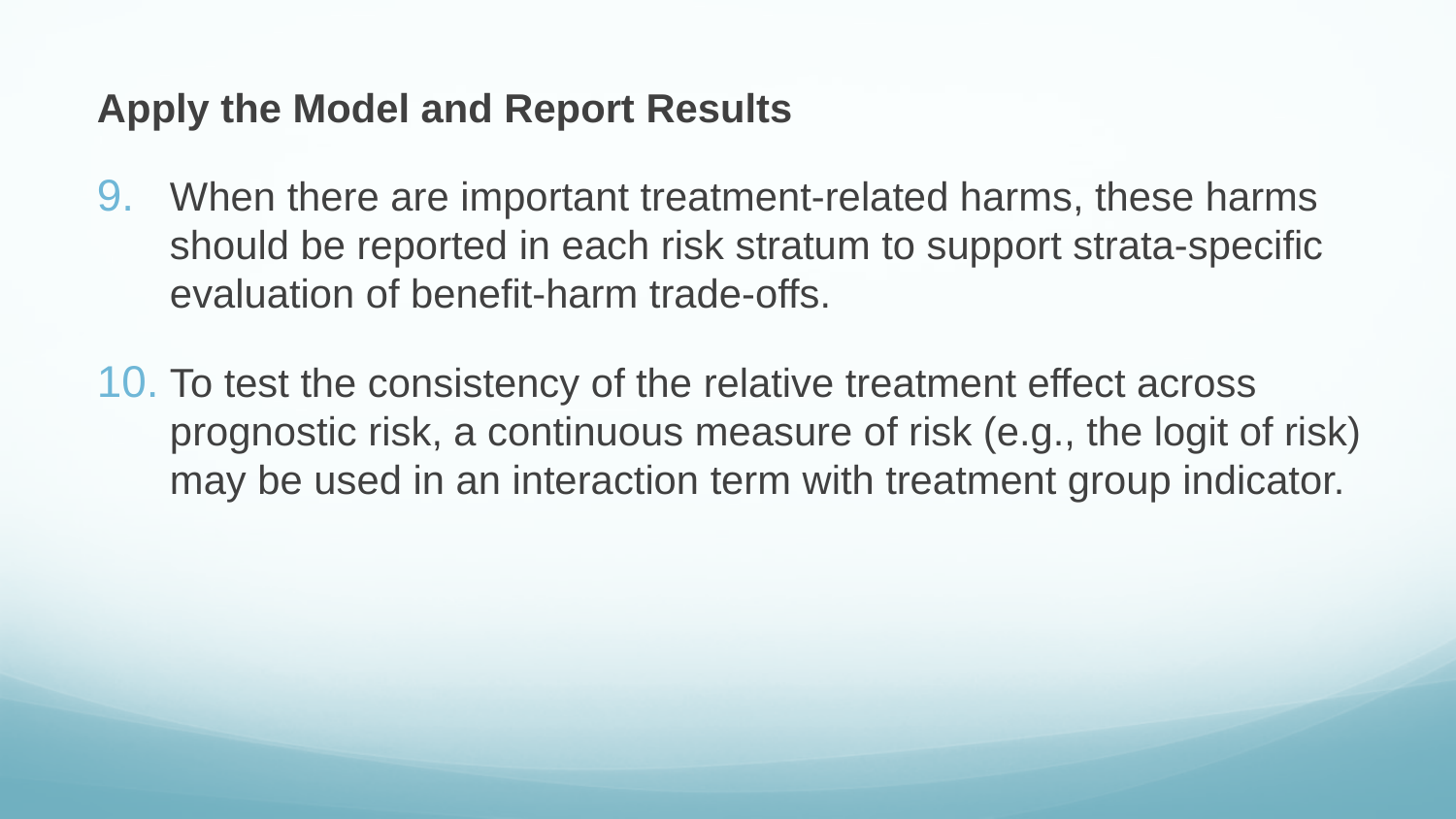

Apply the Model and Report Results
When there are important treatment-related harms, these harms should be reported in each risk stratum to support strata-specific evaluation of benefit-harm trade-offs.
To test the consistency of the relative treatment effect across prognostic risk, a continuous measure of risk (e.g., the logit of risk) may be used in an interaction term with treatment group indicator.